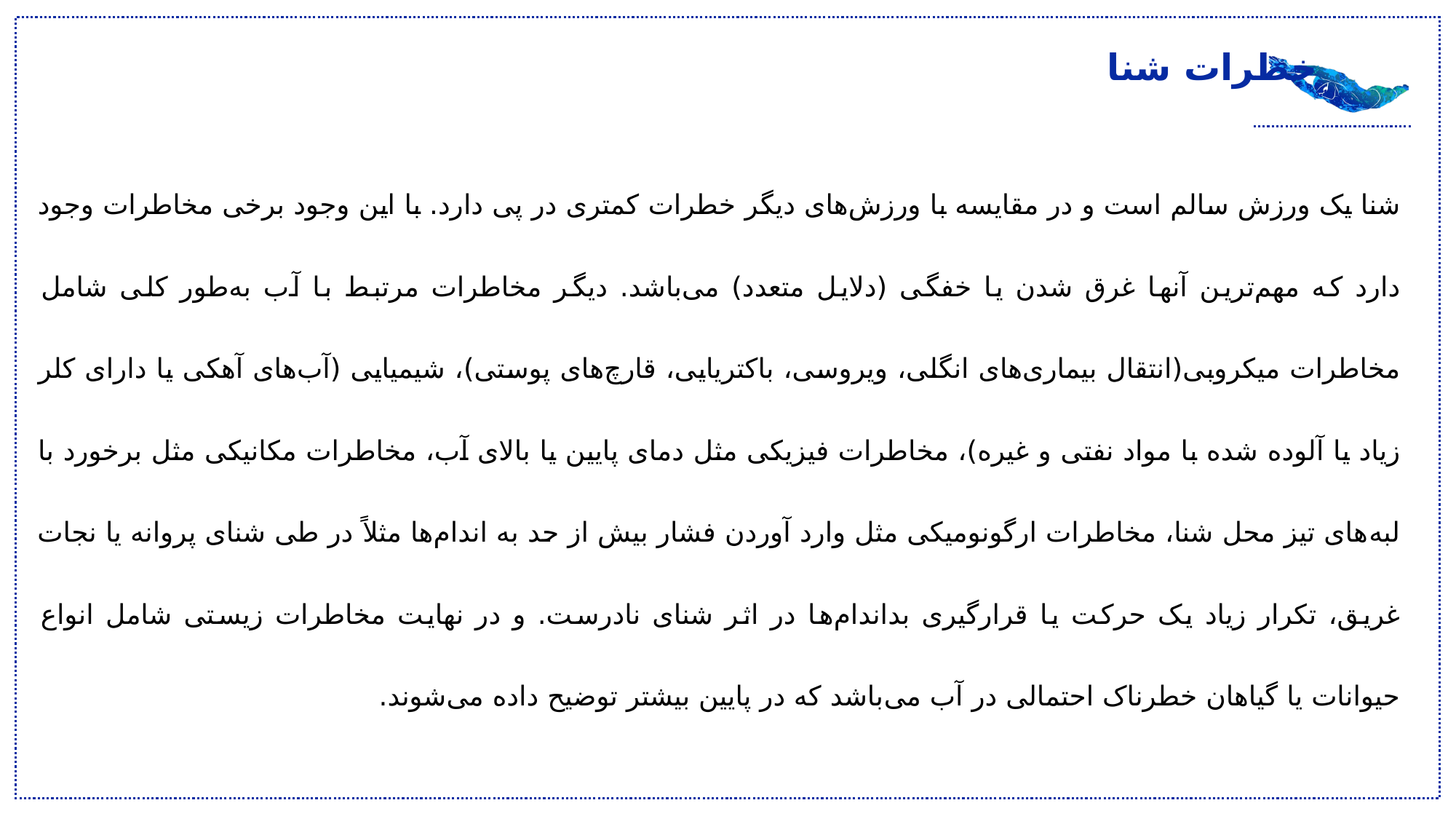

خطرات شنا
شنا یک ورزش سالم است و در مقایسه با ورزش‌های دیگر خطرات کمتری در پی دارد. با این وجود برخی مخاطرات وجود دارد که مهم‌ترین آنها غرق شدن یا خفگی (دلایل متعدد) می‌باشد. دیگر مخاطرات مرتبط با آب به‌طور کلی شامل مخاطرات میکروبی(انتقال بیماری‌های انگلی، ویروسی، باکتریایی، قارچ‌های پوستی)، شیمیایی (آب‌های آهکی یا دارای کلر زیاد یا آلوده شده با مواد نفتی و غیره)، مخاطرات فیزیکی مثل دمای پایین یا بالای آب، مخاطرات مکانیکی مثل برخورد با لبه‌های تیز محل شنا، مخاطرات ارگونومیکی مثل وارد آوردن فشار بیش از حد به اندام‌ها مثلاً در طی شنای پروانه یا نجات غریق، تکرار زیاد یک حرکت یا قرارگیری بداندام‌ها در اثر شنای نادرست. و در نهایت مخاطرات زیستی شامل انواع حیوانات یا گیاهان خطرناک احتمالی در آب می‌باشد که در پایین بیشتر توضیح داده می‌شوند.